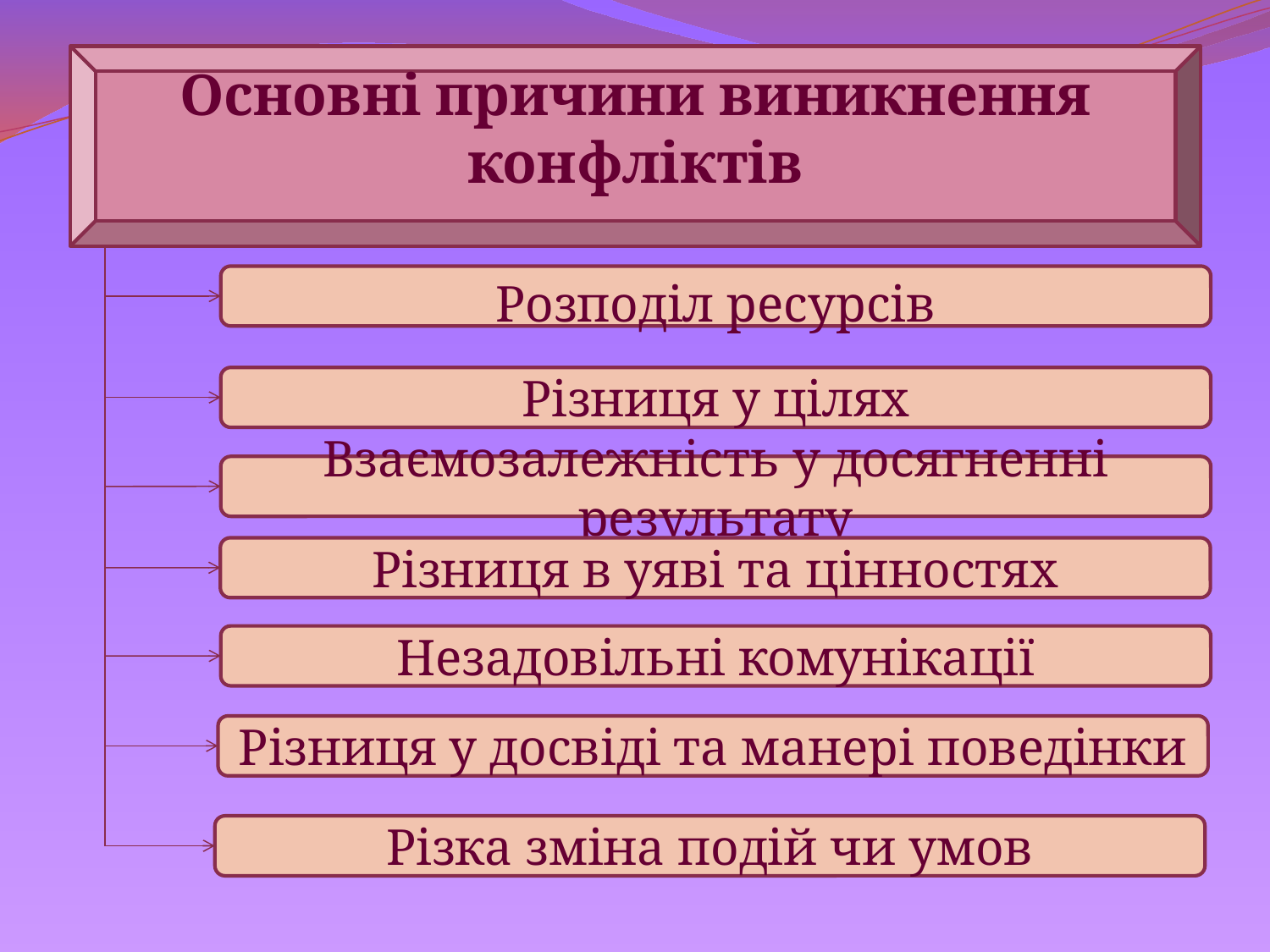

Основні причини виникнення конфліктів

#

Розподіл ресурсів

Різниця у цілях

Взаємозалежність у досягненні результату

Різниця в уяві та цінностях

Незадовільні комунікації

Різниця у досвіді та манері поведінки

Різка зміна подій чи умов